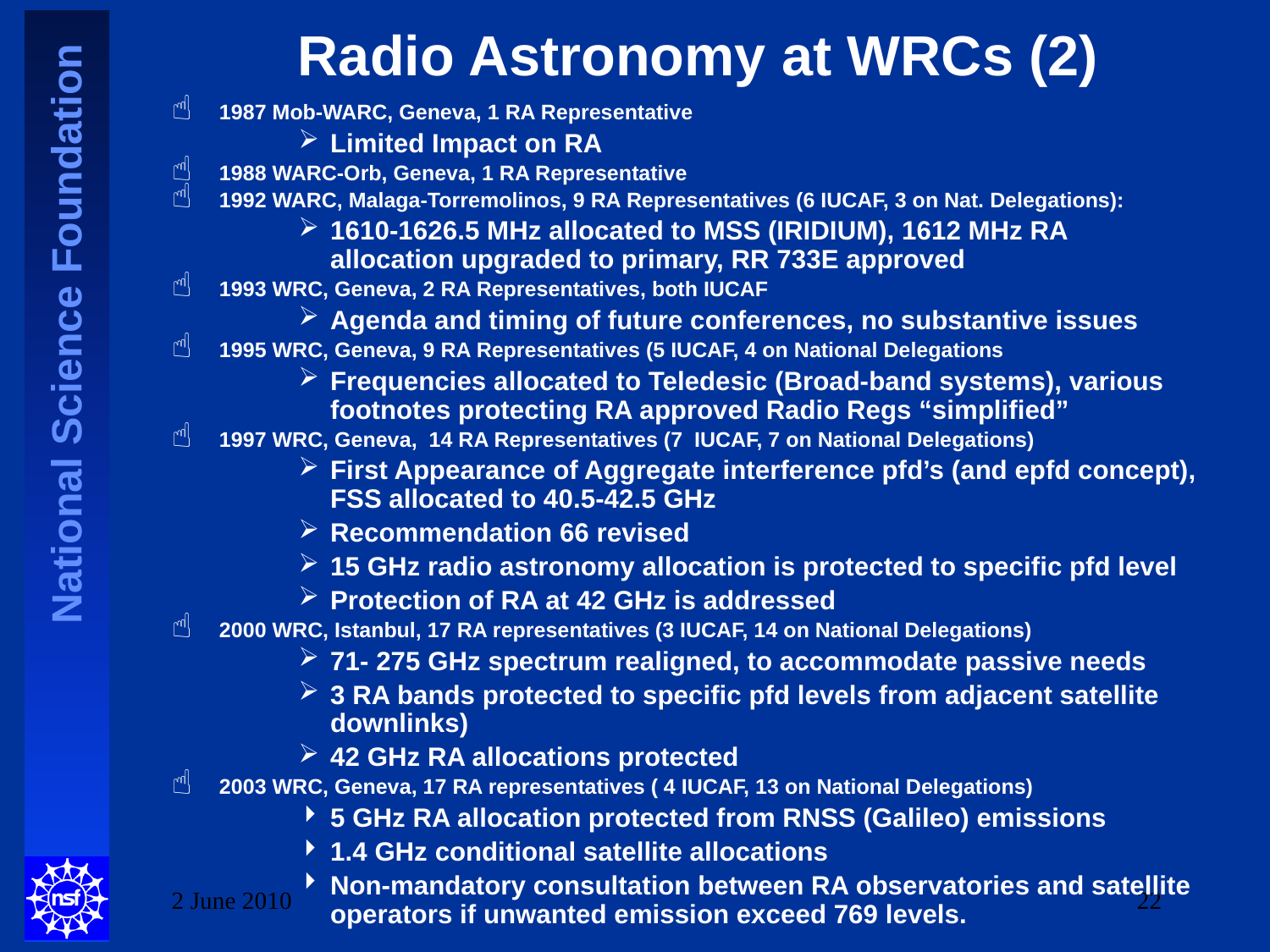

# Radio Astronomy at WRCs (2)
1987 Mob-WARC, Geneva, 1 RA Representative
Limited Impact on RA
1988 WARC-Orb, Geneva, 1 RA Representative
1992 WARC, Malaga-Torremolinos, 9 RA Representatives (6 IUCAF, 3 on Nat. Delegations):
1610-1626.5 MHz allocated to MSS (IRIDIUM), 1612 MHz RA allocation upgraded to primary, RR 733E approved
1993 WRC, Geneva, 2 RA Representatives, both IUCAF
Agenda and timing of future conferences, no substantive issues
1995 WRC, Geneva, 9 RA Representatives (5 IUCAF, 4 on National Delegations
Frequencies allocated to Teledesic (Broad-band systems), various footnotes protecting RA approved Radio Regs “simplified”
1997 WRC, Geneva,  14 RA Representatives (7  IUCAF, 7 on National Delegations)
First Appearance of Aggregate interference pfd’s (and epfd concept), FSS allocated to 40.5-42.5 GHz
Recommendation 66 revised
15 GHz radio astronomy allocation is protected to specific pfd level
Protection of RA at 42 GHz is addressed
2000 WRC, Istanbul, 17 RA representatives (3 IUCAF, 14 on National Delegations)
71- 275 GHz spectrum realigned, to accommodate passive needs
3 RA bands protected to specific pfd levels from adjacent satellite downlinks)
42 GHz RA allocations protected
2003 WRC, Geneva, 17 RA representatives ( 4 IUCAF, 13 on National Delegations)
5 GHz RA allocation protected from RNSS (Galileo) emissions
1.4 GHz conditional satellite allocations
Non-mandatory consultation between RA observatories and satellite operators if unwanted emission exceed 769 levels.

2 June 2010
22